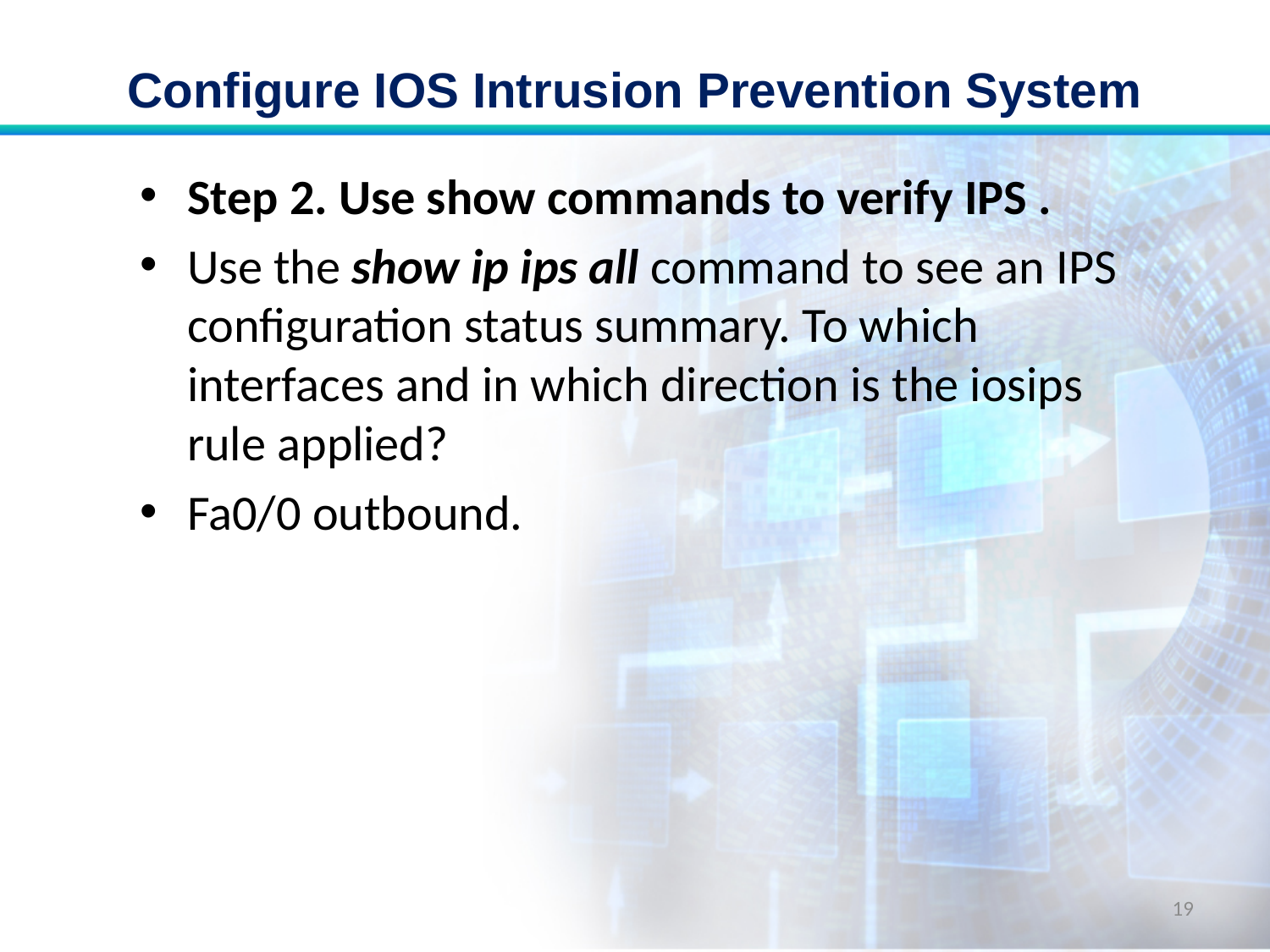

# Configure IOS Intrusion Prevention System
Step 2. Use show commands to verify IPS .
Use the show ip ips all command to see an IPS configuration status summary. To which interfaces and in which direction is the iosips rule applied?
Fa0/0 outbound.
19